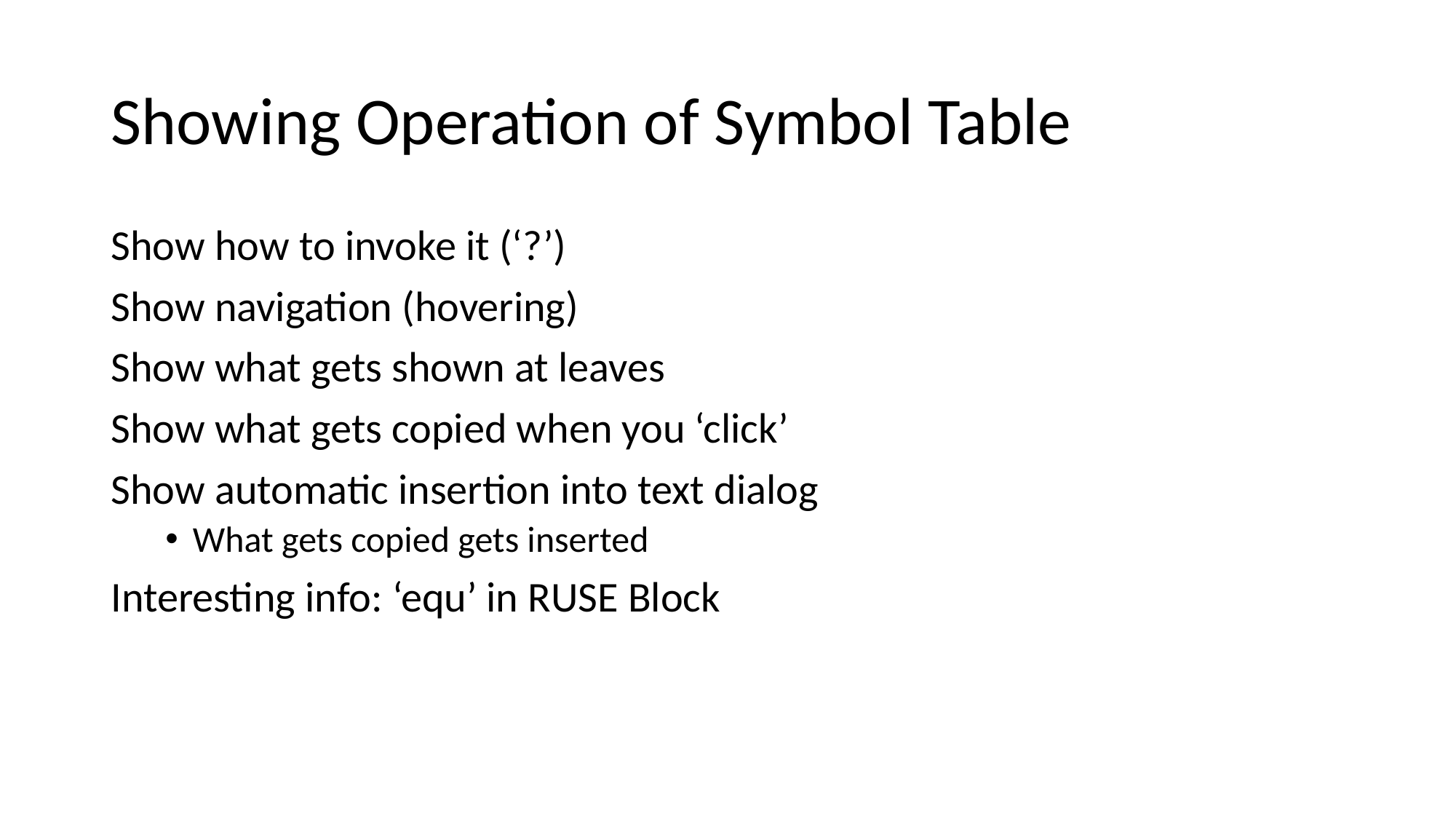

# Showing Operation of Symbol Table
Show how to invoke it (‘?’)
Show navigation (hovering)
Show what gets shown at leaves
Show what gets copied when you ‘click’
Show automatic insertion into text dialog
What gets copied gets inserted
Interesting info: ‘equ’ in RUSE Block